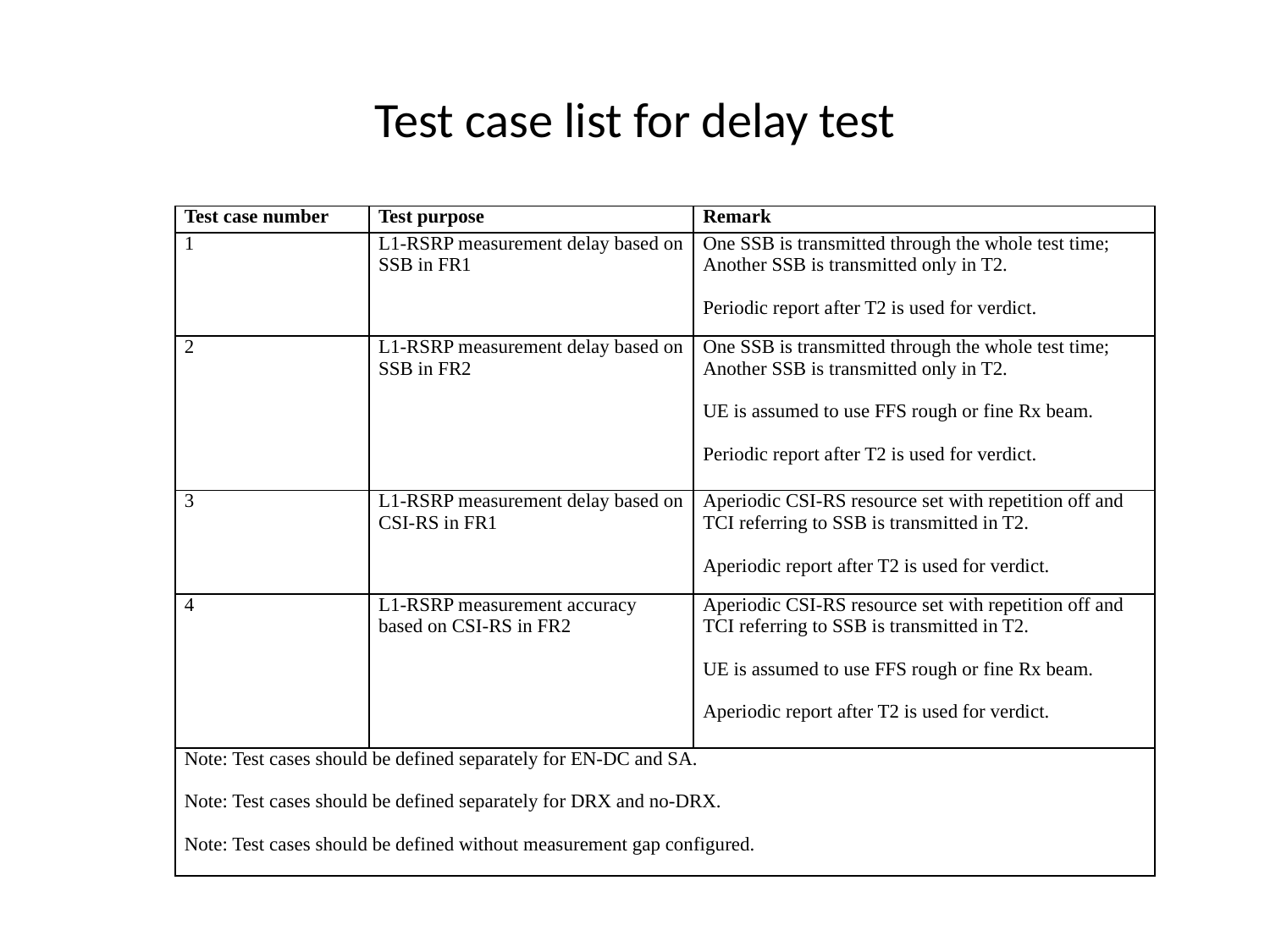

# Test case list for delay test
| Test case number | Test purpose | Remark |
| --- | --- | --- |
| 1 | L1-RSRP measurement delay based on SSB in FR1 | One SSB is transmitted through the whole test time; Another SSB is transmitted only in T2. Periodic report after T2 is used for verdict. |
| 2 | L1-RSRP measurement delay based on SSB in FR2 | One SSB is transmitted through the whole test time; Another SSB is transmitted only in T2. UE is assumed to use FFS rough or fine Rx beam. Periodic report after T2 is used for verdict. |
| 3 | L1-RSRP measurement delay based on CSI-RS in FR1 | Aperiodic CSI-RS resource set with repetition off and TCI referring to SSB is transmitted in T2. Aperiodic report after T2 is used for verdict. |
| 4 | L1-RSRP measurement accuracy based on CSI-RS in FR2 | Aperiodic CSI-RS resource set with repetition off and TCI referring to SSB is transmitted in T2. UE is assumed to use FFS rough or fine Rx beam. Aperiodic report after T2 is used for verdict. |
| Note: Test cases should be defined separately for EN-DC and SA. Note: Test cases should be defined separately for DRX and no-DRX. Note: Test cases should be defined without measurement gap configured. |  |  |